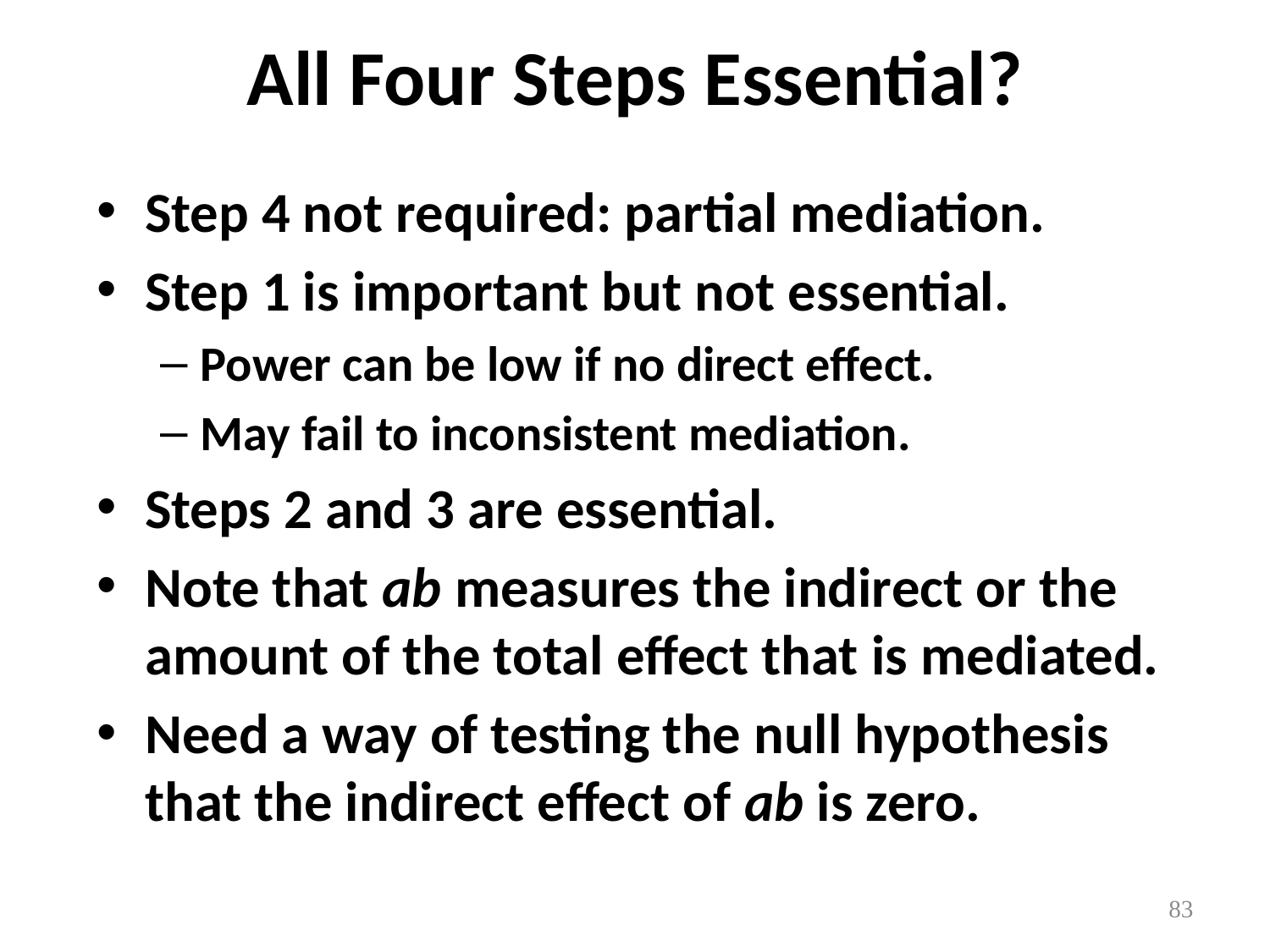

# All Four Steps Essential?
Step 4 not required: partial mediation.
Step 1 is important but not essential.
Power can be low if no direct effect.
May fail to inconsistent mediation.
Steps 2 and 3 are essential.
Note that ab measures the indirect or the amount of the total effect that is mediated.
Need a way of testing the null hypothesis that the indirect effect of ab is zero.
83